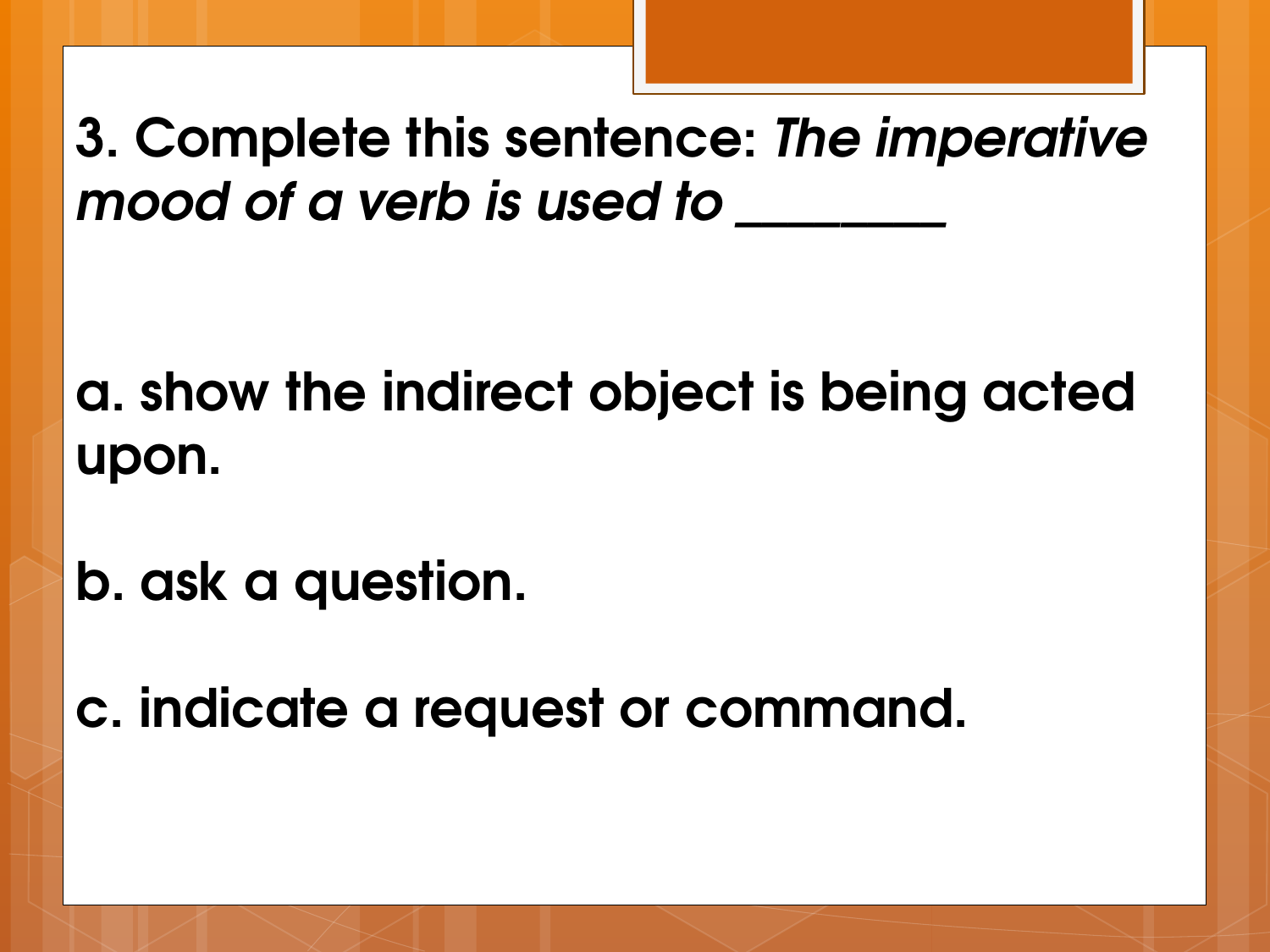

3. Complete this sentence: The imperative mood of a verb is used to ________

a. show the indirect object is being acted upon.
b. ask a question.
c. indicate a request or command.